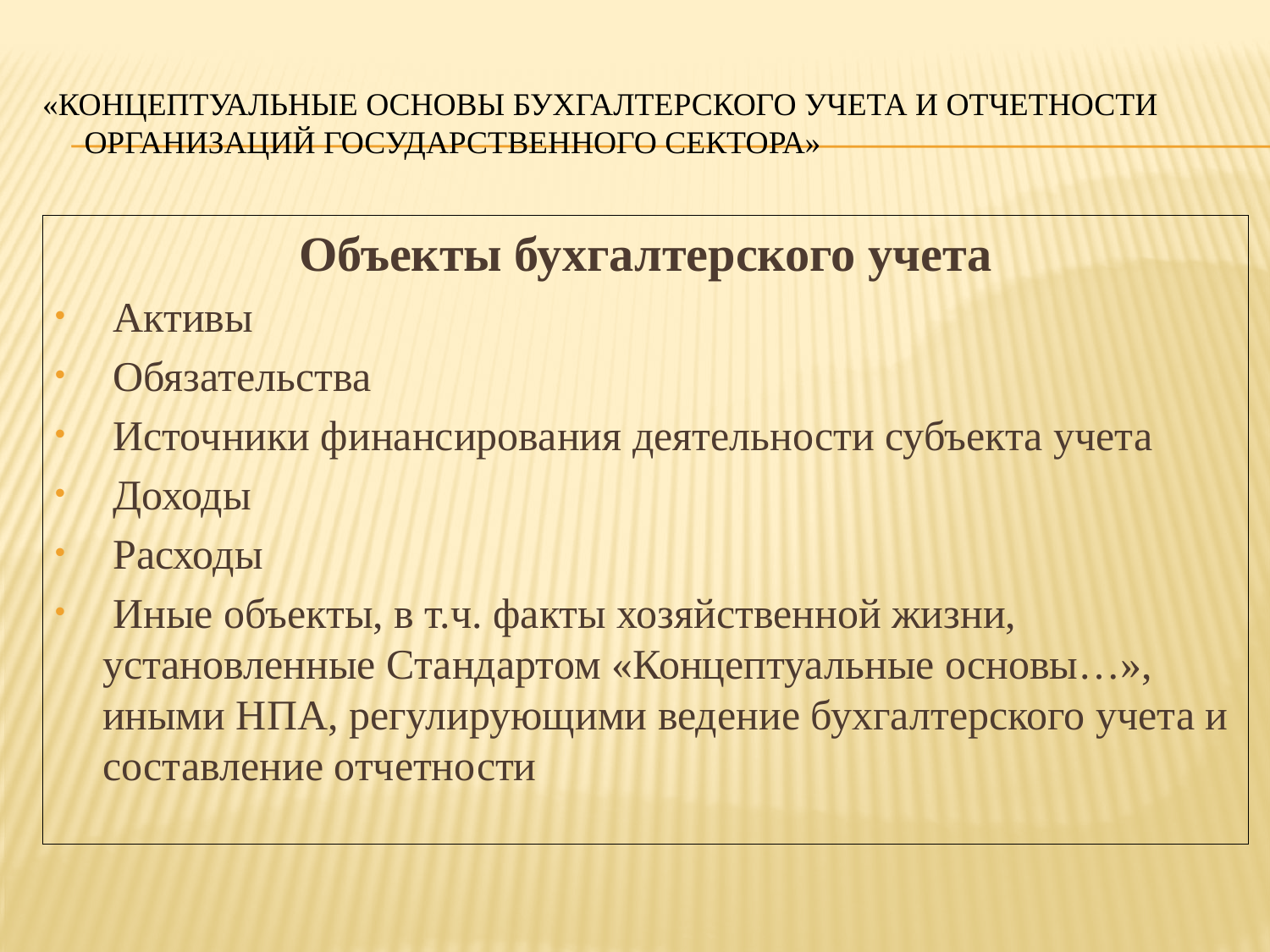

# «Концептуальные основы бухгалтерского учета и отчетности организаций государственного сектора»

Объекты бухгалтерского учета
 Активы
 Обязательства
 Источники финансирования деятельности субъекта учета
 Доходы
 Расходы
 Иные объекты, в т.ч. факты хозяйственной жизни, установленные Стандартом «Концептуальные основы…», иными НПА, регулирующими ведение бухгалтерского учета и составление отчетности